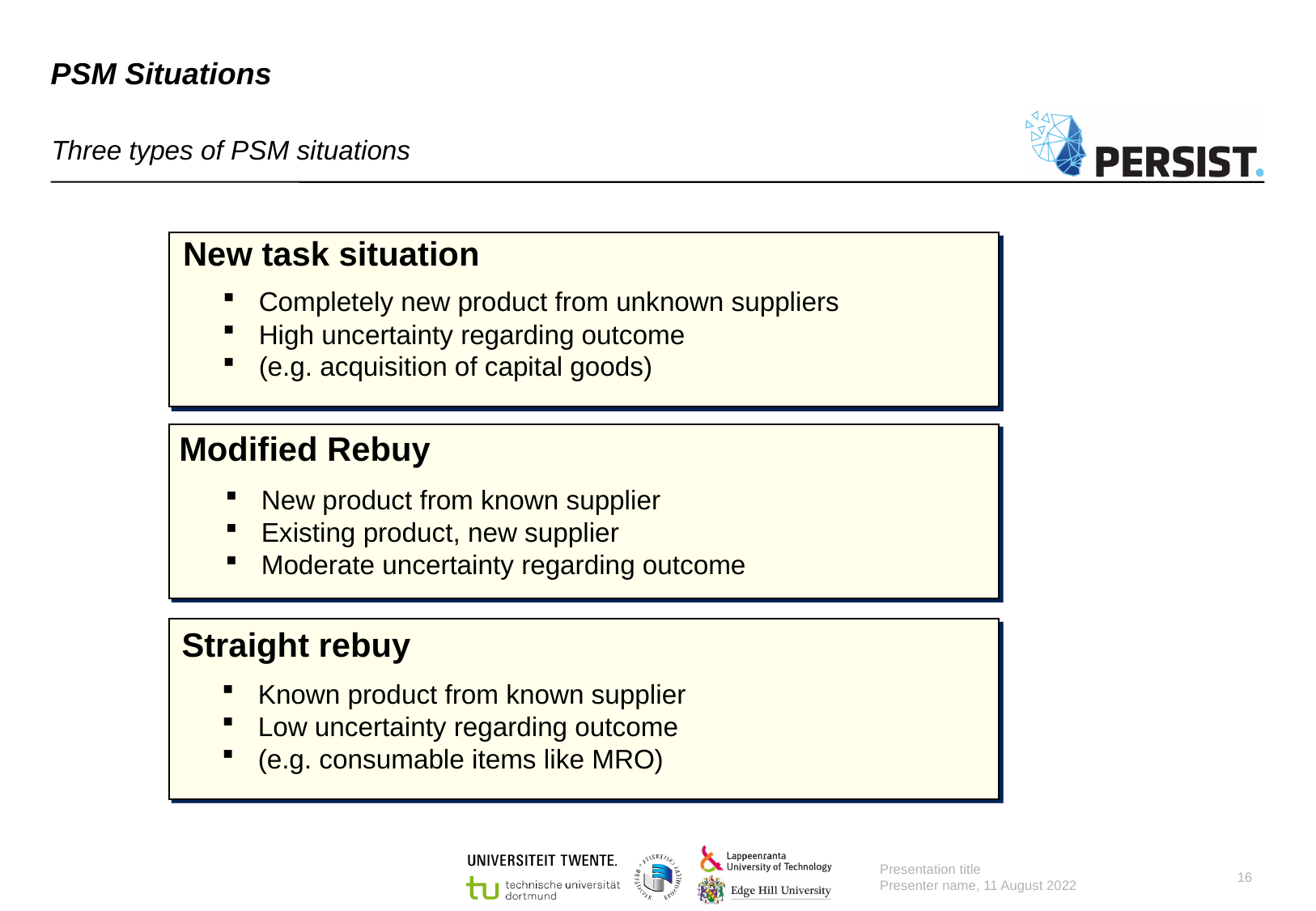

# PSM Situations
Three types of PSM situations

New task situation

 Completely new product from unknown suppliers
 High uncertainty regarding outcome
 (e.g. acquisition of capital goods)
Modified Rebuy

 New product from known supplier
 Existing product, new supplier
 Moderate uncertainty regarding outcome
Straight rebuy

 Known product from known supplier
 Low uncertainty regarding outcome
 (e.g. consumable items like MRO)

Presentation title
Presenter name, 11 August 2022
16